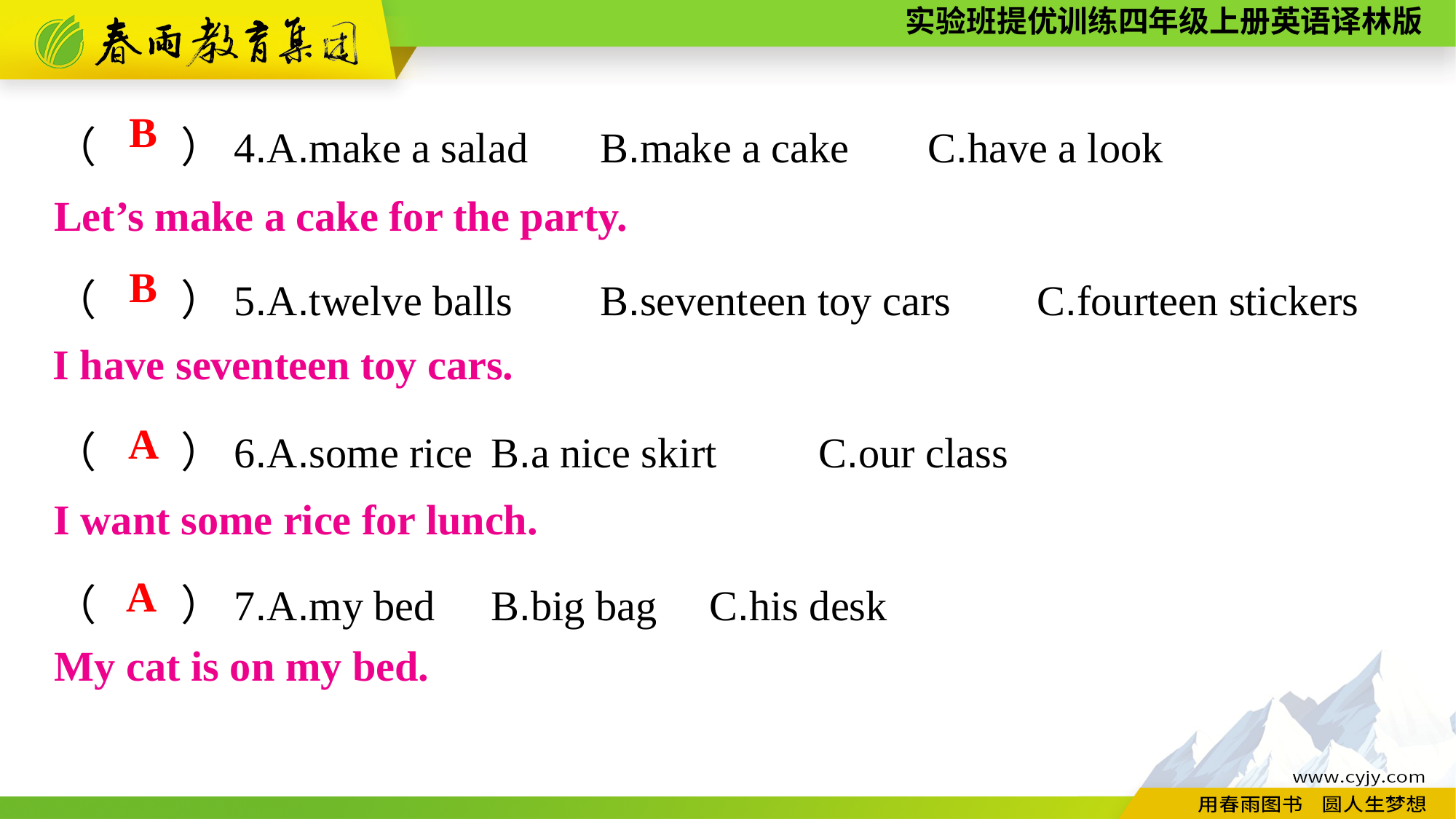

（　　）4.A.make a salad	B.make a cake	C.have a look

（　　）5.A.twelve balls	B.seventeen toy cars	C.fourteen stickers

（　　）6.A.some rice	B.a nice skirt	C.our class

（　　）7.A.my bed	B.big bag	C.his desk
B
Let’s make a cake for the party.
B
I have seventeen toy cars.
A
I want some rice for lunch.
A
My cat is on my bed.